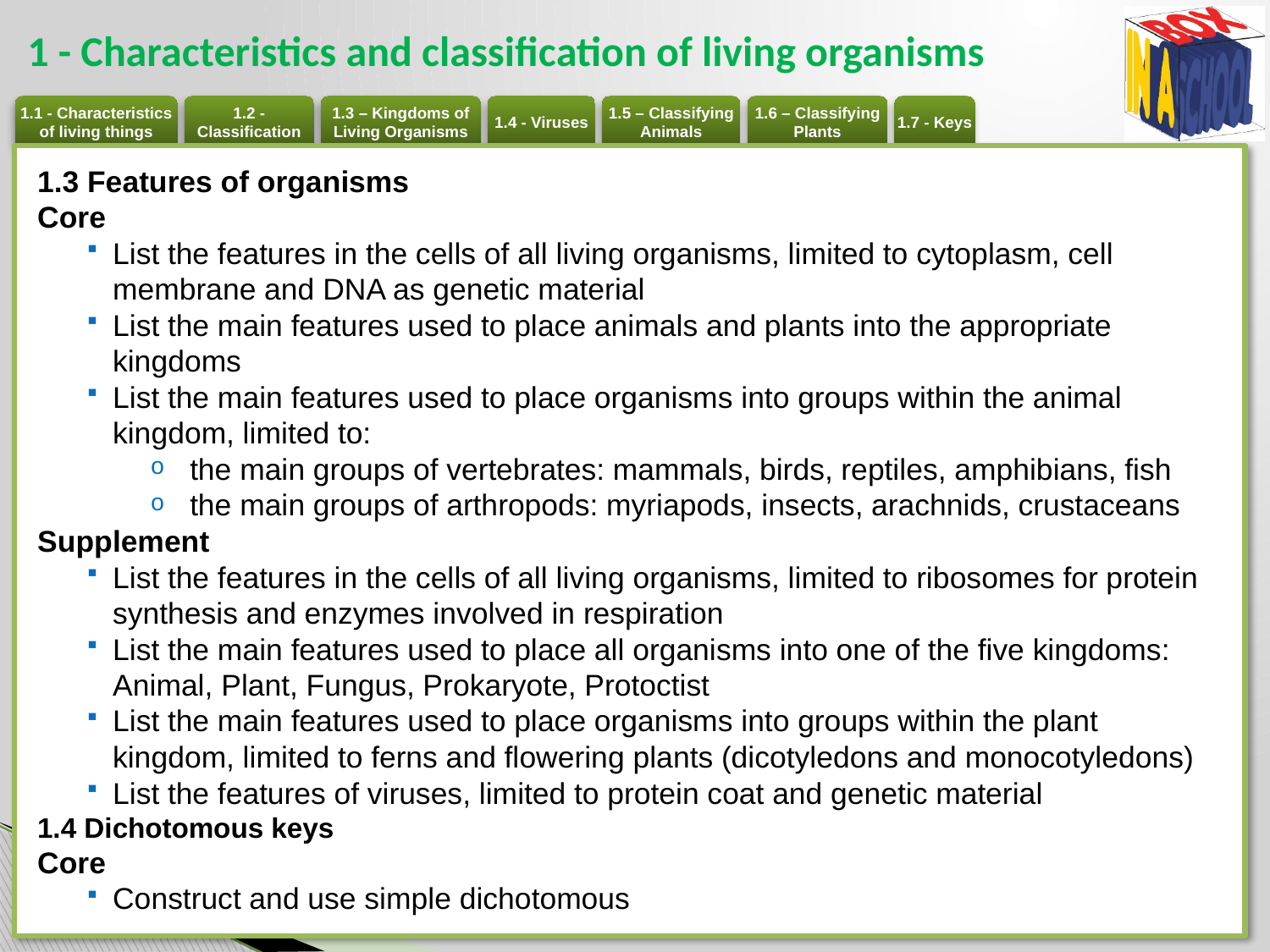

# 1 - Characteristics and classification of living organisms
1.3 Features of organisms
Core
List the features in the cells of all living organisms, limited to cytoplasm, cell membrane and DNA as genetic material
List the main features used to place animals and plants into the appropriate kingdoms
List the main features used to place organisms into groups within the animal kingdom, limited to:
the main groups of vertebrates: mammals, birds, reptiles, amphibians, fish
the main groups of arthropods: myriapods, insects, arachnids, crustaceans
Supplement
List the features in the cells of all living organisms, limited to ribosomes for protein synthesis and enzymes involved in respiration
List the main features used to place all organisms into one of the five kingdoms: Animal, Plant, Fungus, Prokaryote, Protoctist
List the main features used to place organisms into groups within the plant kingdom, limited to ferns and flowering plants (dicotyledons and monocotyledons)
List the features of viruses, limited to protein coat and genetic material
1.4 Dichotomous keys
Core
Construct and use simple dichotomous